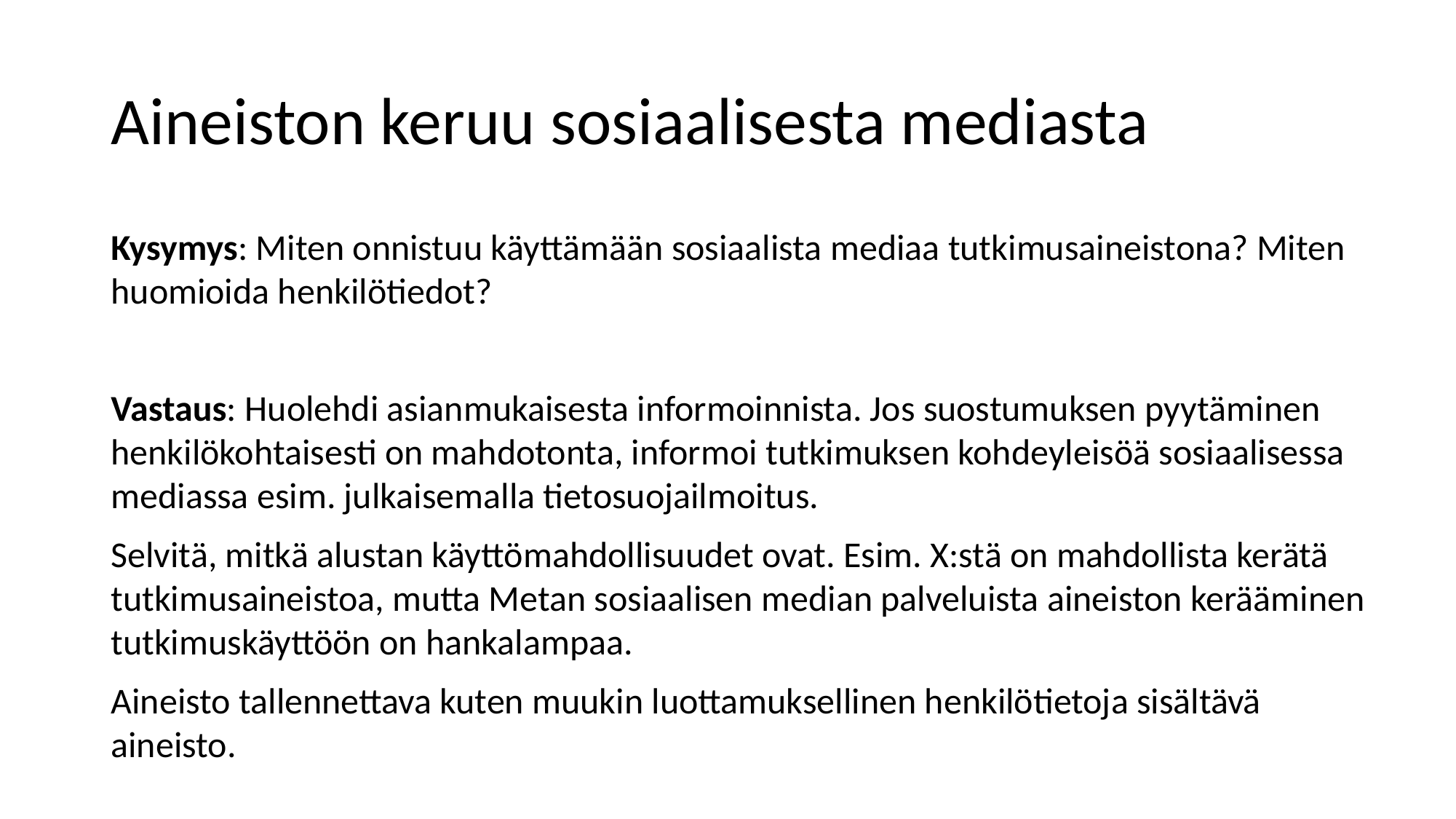

# Aineiston keruu sosiaalisesta mediasta
Kysymys: Miten onnistuu käyttämään sosiaalista mediaa tutkimusaineistona? Miten huomioida henkilötiedot?

Vastaus: Huolehdi asianmukaisesta informoinnista. Jos suostumuksen pyytäminen henkilökohtaisesti on mahdotonta, informoi tutkimuksen kohdeyleisöä sosiaalisessa mediassa esim. julkaisemalla tietosuojailmoitus.
Selvitä, mitkä alustan käyttömahdollisuudet ovat. Esim. X:stä on mahdollista kerätä tutkimusaineistoa, mutta Metan sosiaalisen median palveluista aineiston kerääminen tutkimuskäyttöön on hankalampaa.
Aineisto tallennettava kuten muukin luottamuksellinen henkilötietoja sisältävä aineisto.